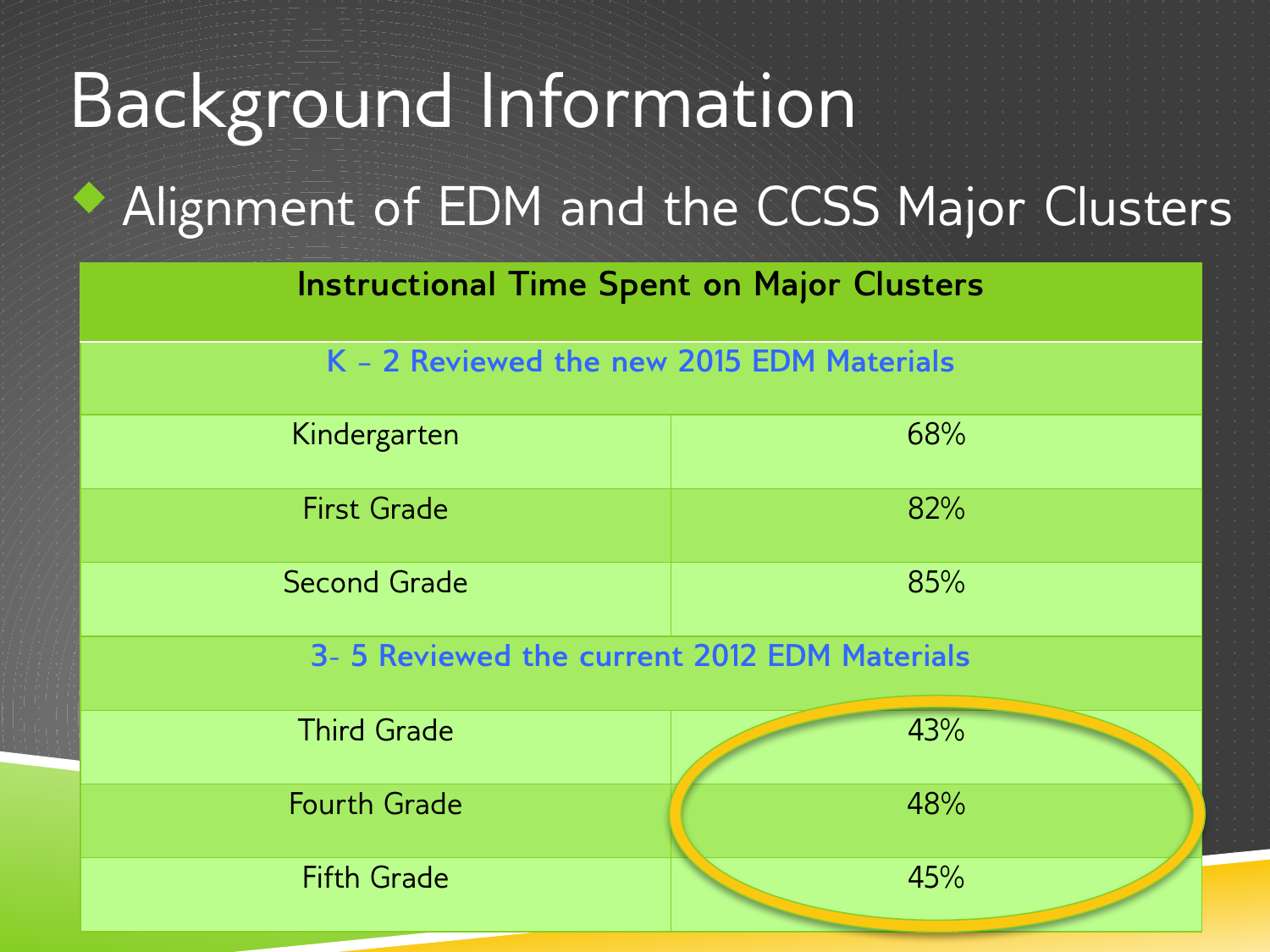

Background Information
 Alignment of EDM and the CCSS Major Clusters

| Instructional Time Spent on Major Clusters |  |
| --- | --- |
| K – 2 Reviewed the new 2015 EDM Materials |  |
| Kindergarten | 68% |
| First Grade | 82% |
| Second Grade | 85% |
| 3- 5 Reviewed the current 2012 EDM Materials |  |
| Third Grade | 43% |
| Fourth Grade | 48% |
| Fifth Grade | 45% |